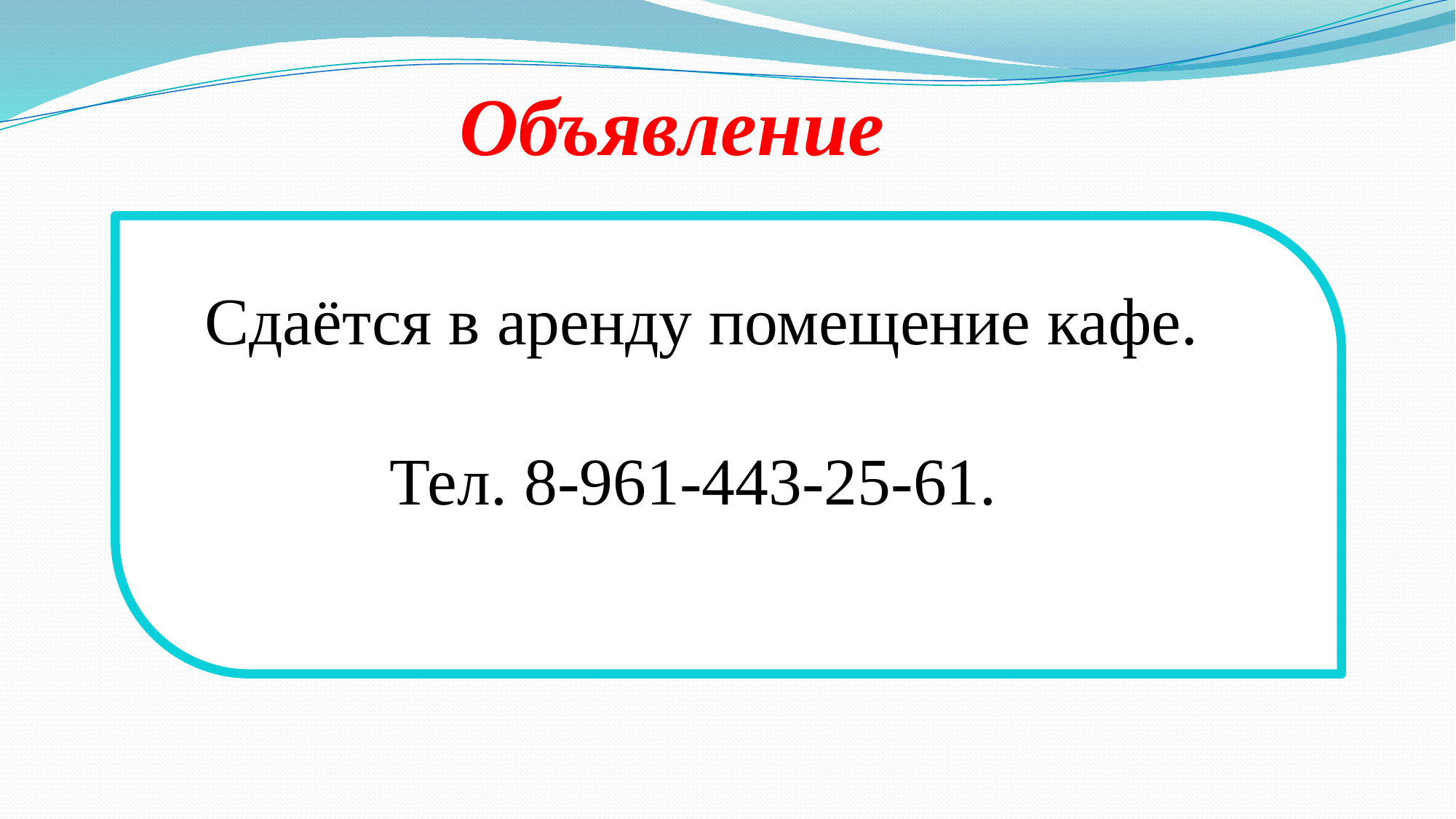

Объявление

2
03
Сдаётся в аренду помещение кафе.

Тел. 8-961-443-25-61.
05